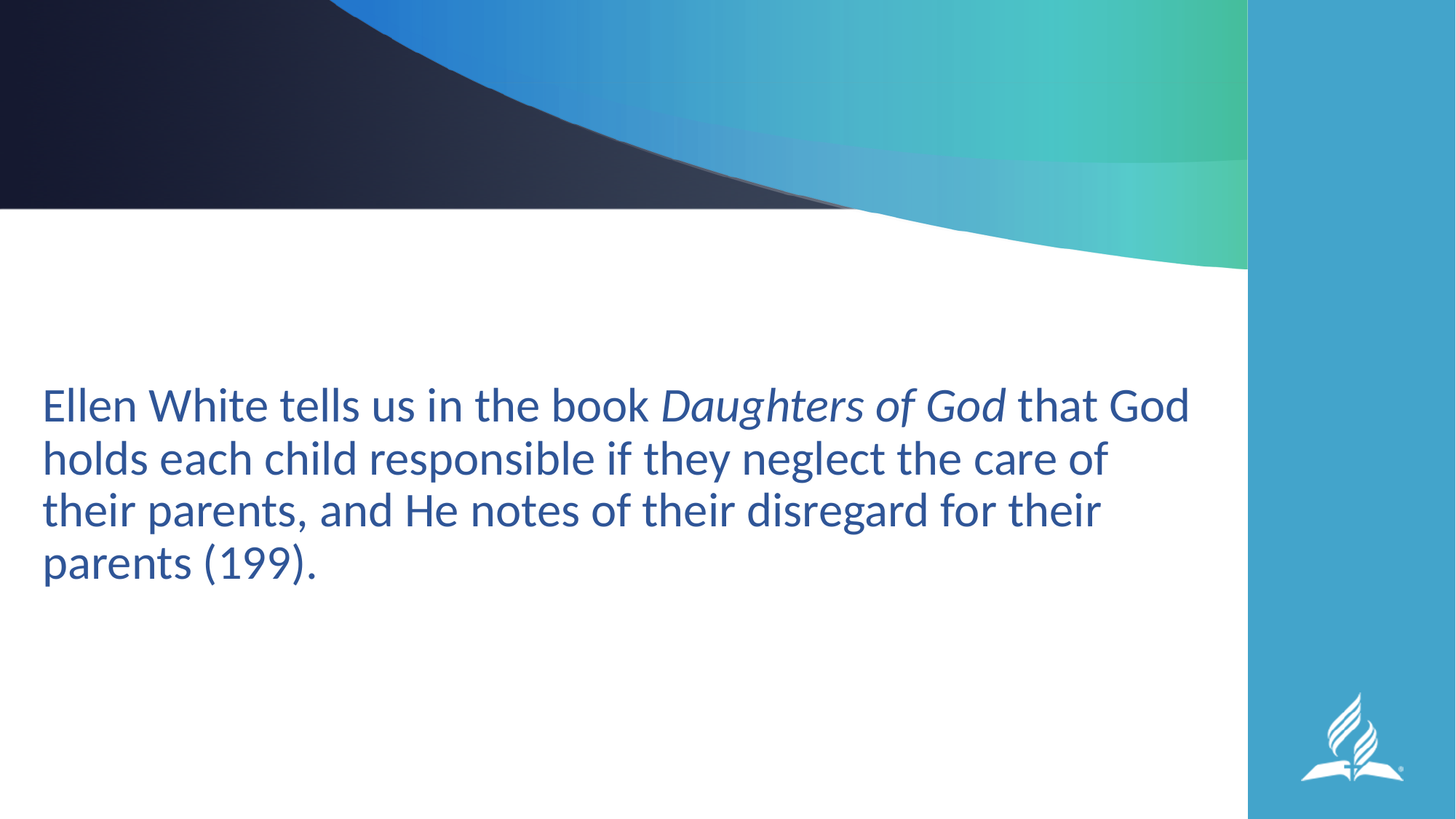

#

Ellen White tells us in the book Daughters of God that God holds each child responsible if they neglect the care of their parents, and He notes of their disregard for their parents (199).